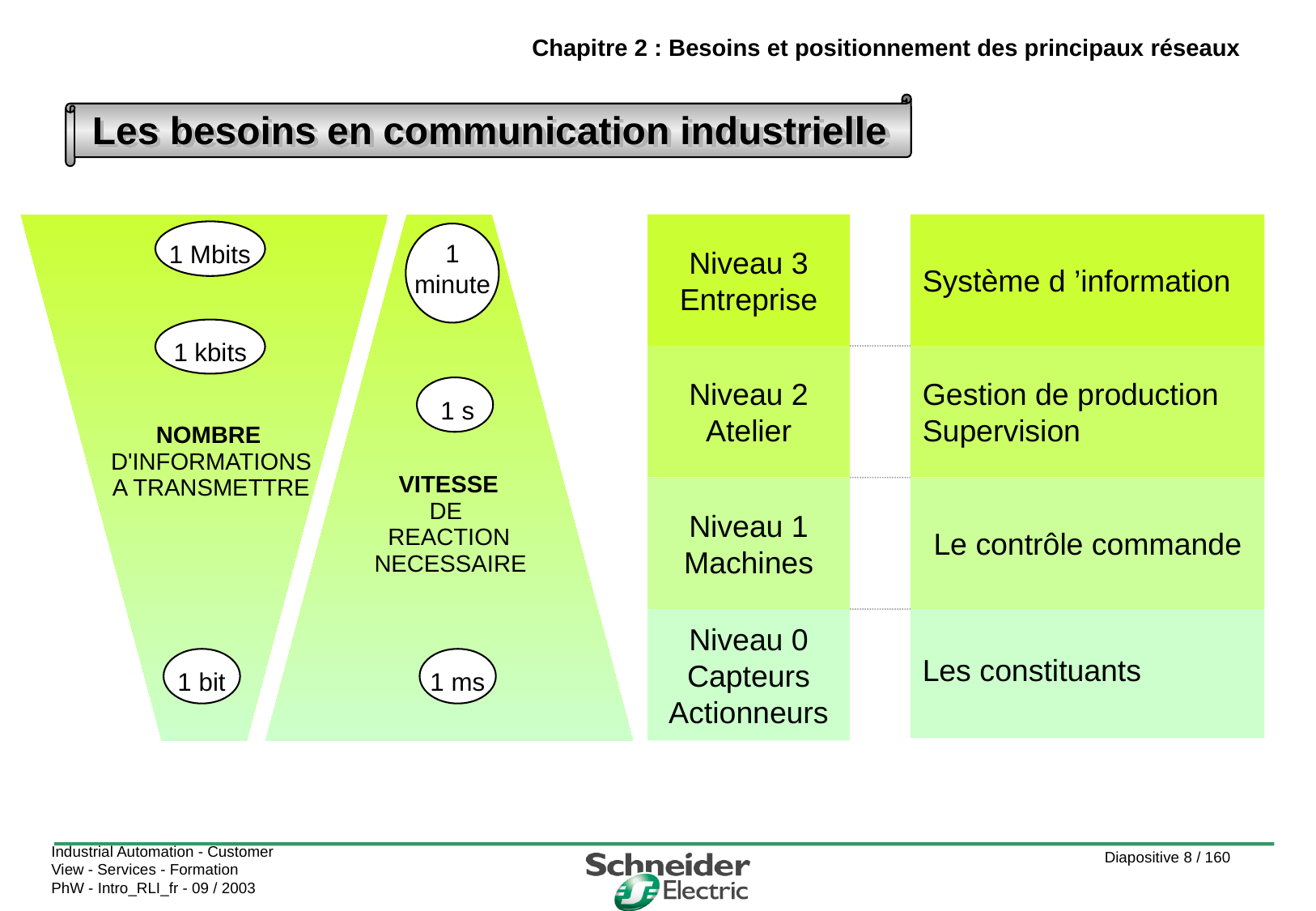

Chapitre 2 : Besoins et positionnement des principaux réseaux

Les besoins en communication industrielle

1
 Mbits

1
 kbits

NOMBRE
D'INFORMATIONS
A TRANSMETTRE

1 bit

1
minute

1 s

VITESSE
DE
REACTION
NECESSAIRE

1 ms
Niveau 3
Entreprise
Système d ’information

Niveau 2
Atelier
Gestion de production
Supervision

Niveau 1
Machines
Le contrôle commande

Niveau 0
Capteurs Actionneurs

Les constituants
Industrial Automation - Customer View - Services - Formation
PhW - Intro_RLI_fr - 09 / 2003